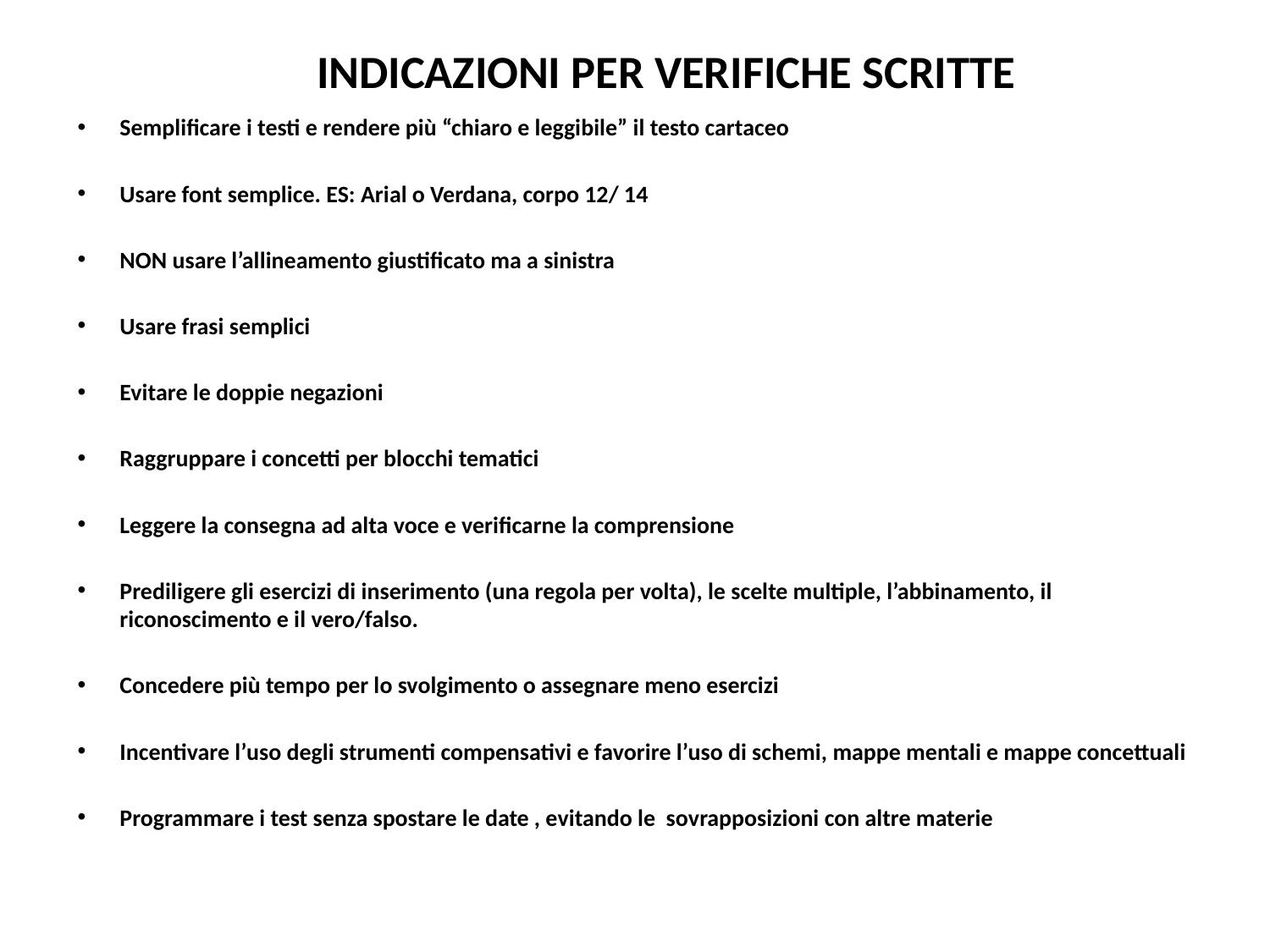

# INDICAZIONI PER VERIFICHE SCRITTE
Semplificare i testi e rendere più “chiaro e leggibile” il testo cartaceo

Usare font semplice. ES: Arial o Verdana, corpo 12/ 14

NON usare l’allineamento giustificato ma a sinistra

Usare frasi semplici

Evitare le doppie negazioni

Raggruppare i concetti per blocchi tematici

Leggere la consegna ad alta voce e verificarne la comprensione

Prediligere gli esercizi di inserimento (una regola per volta), le scelte multiple, l’abbinamento, il riconoscimento e il vero/falso.

Concedere più tempo per lo svolgimento o assegnare meno esercizi

Incentivare l’uso degli strumenti compensativi e favorire l’uso di schemi, mappe mentali e mappe concettuali

Programmare i test senza spostare le date , evitando le  sovrapposizioni con altre materie